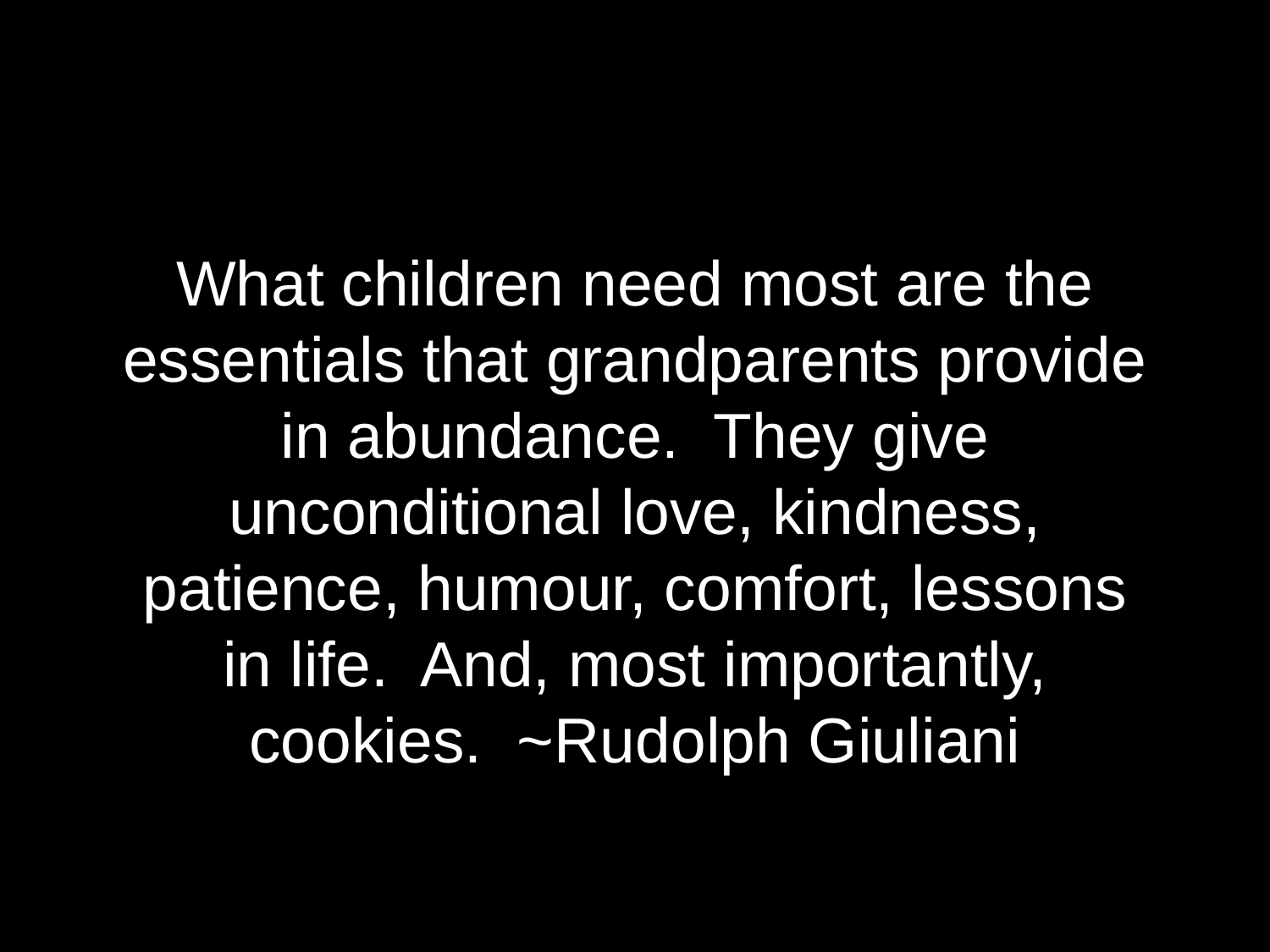

What children need most are the essentials that grandparents provide in abundance.  They give unconditional love, kindness, patience, humour, comfort, lessons in life.  And, most importantly, cookies.  ~Rudolph Giuliani